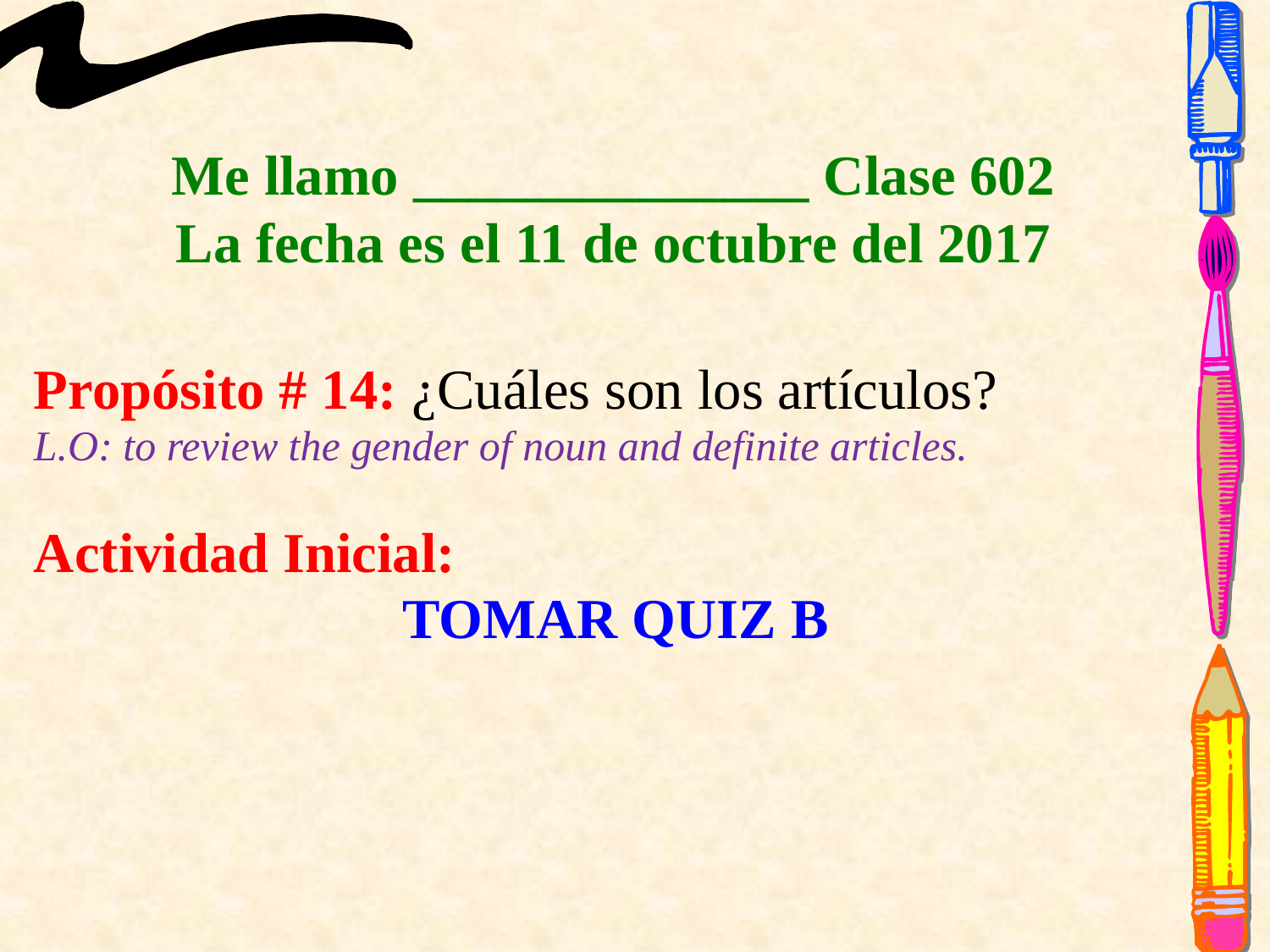

# Me llamo ______________ Clase 602 La fecha es el 11 de octubre del 2017
Propósito # 14: ¿Cuáles son los artículos?
L.O: to review the gender of noun and definite articles.

Actividad Inicial:
 TOMAR QUIZ B